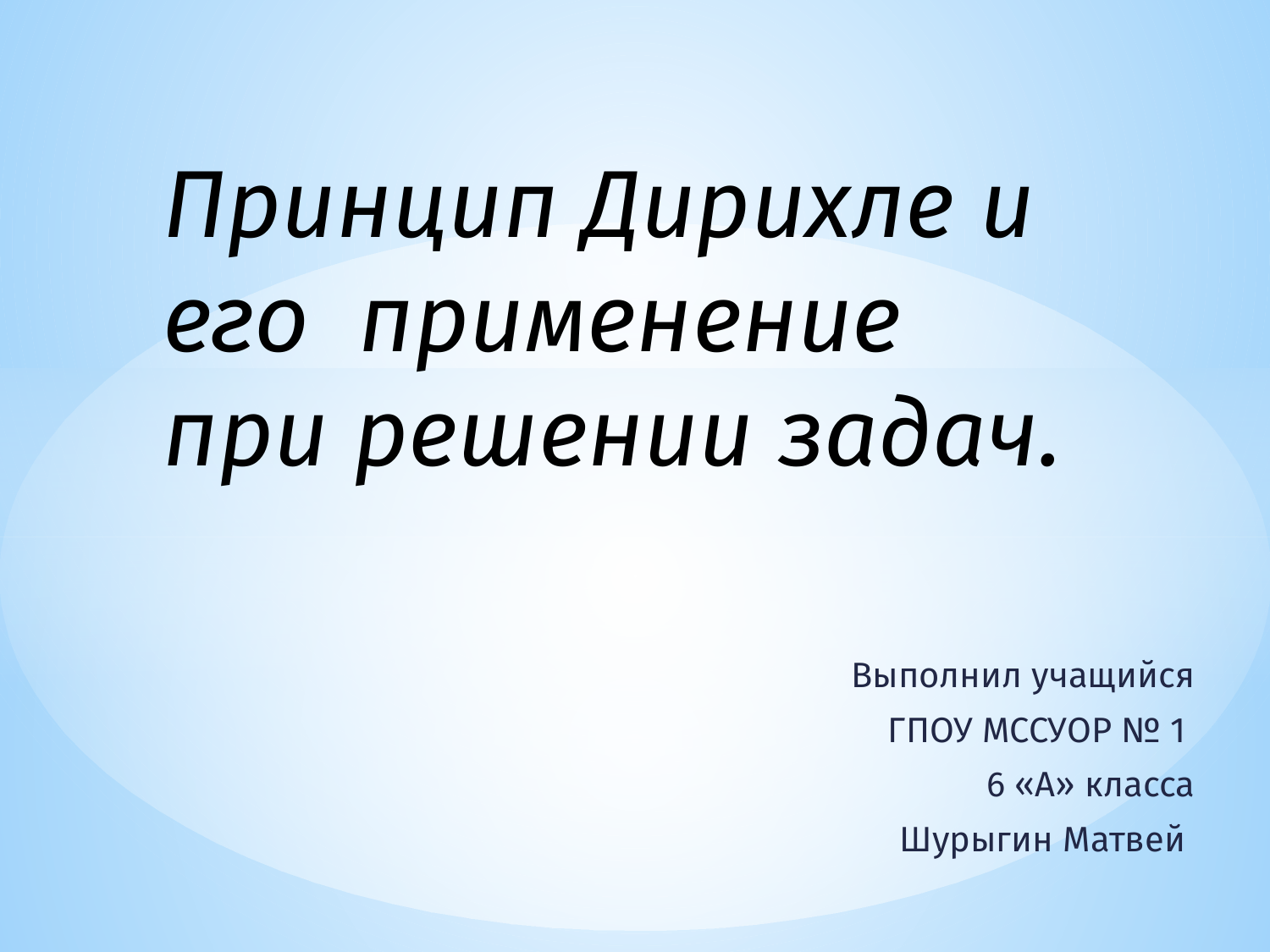

# Принцип Дирихле и его  применение   при решении задач.
Выполнил учащийся
ГПОУ МССУОР № 1
6 «А» класса
 Шурыгин Матвей